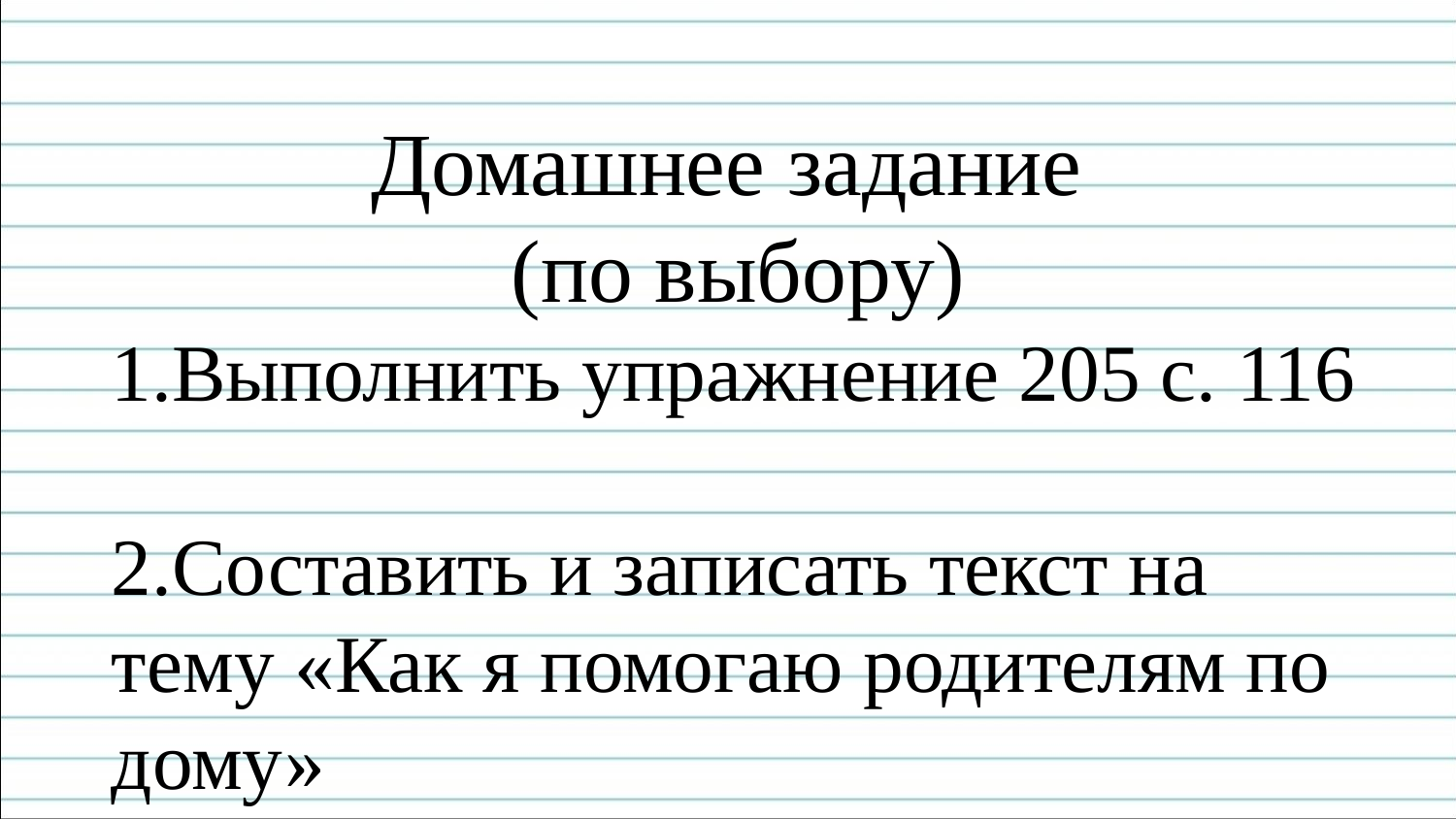

Домашнее задание
(по выбору)
1.Выполнить упражнение 205 с. 116

2.Составить и записать текст на тему «Как я помогаю родителям по дому»